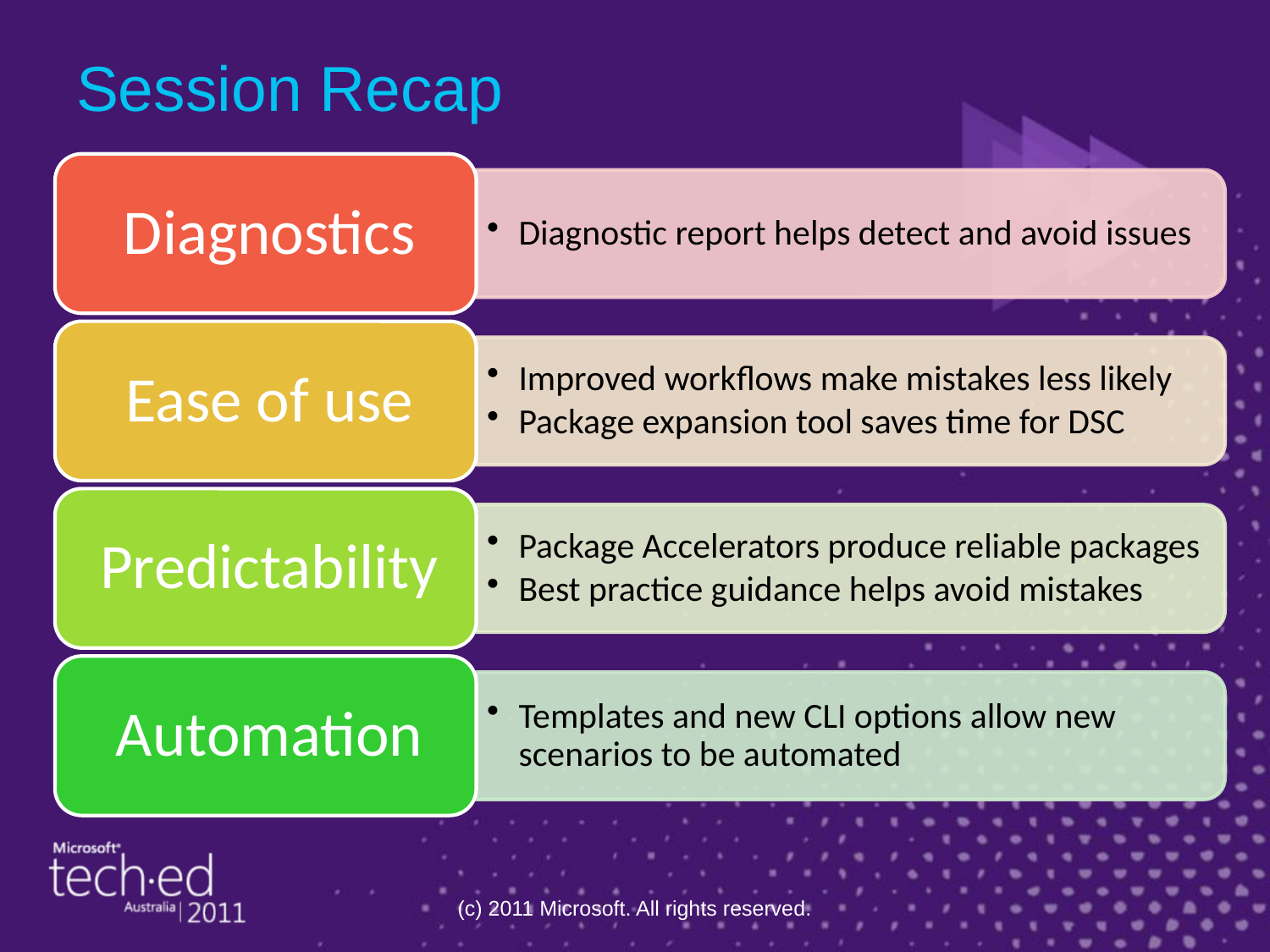

# Session Recap
Diagnostic report helps detect and avoid issues
Diagnostics
Improved workflows make mistakes less likely
Package expansion tool saves time for DSC
Ease of use
Package Accelerators produce reliable packages
Best practice guidance helps avoid mistakes
Predictability
Templates and new CLI options allow new scenarios to be automated
Automation
(c) 2011 Microsoft. All rights reserved.